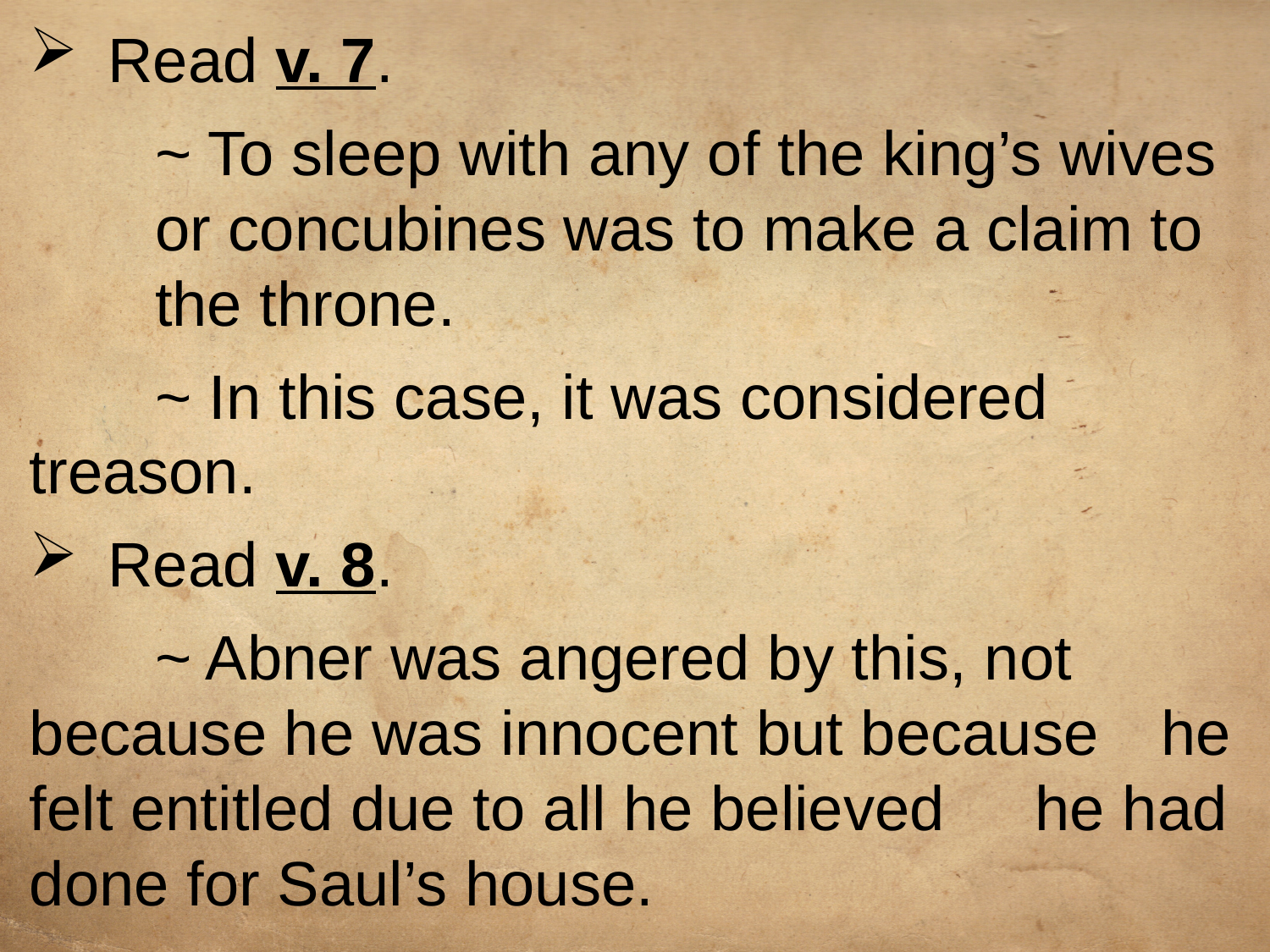

Read v. 7.
	~ To sleep with any of the king’s wives 		or concubines was to make a claim to 		the throne.
	~ In this case, it was considered 				treason.
Read v. 8.
	~ Abner was angered by this, not 			because he was innocent but because 		he felt entitled due to all he believed 		he had done for Saul’s house.